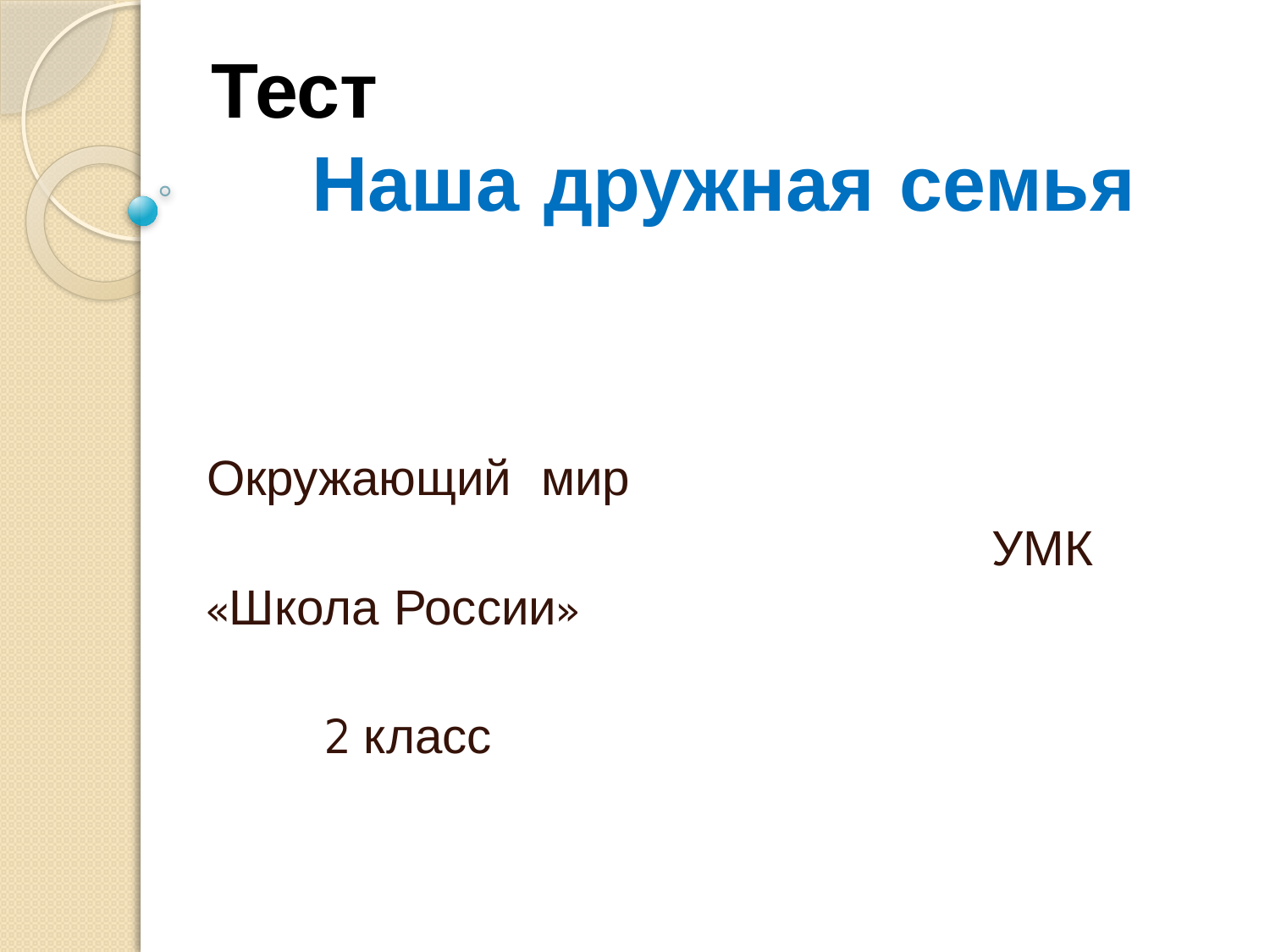

# Тест Наша дружная семья
                                                     Окружающий  мир
                                                     УМК «Школа России»
                                                                            2 класс